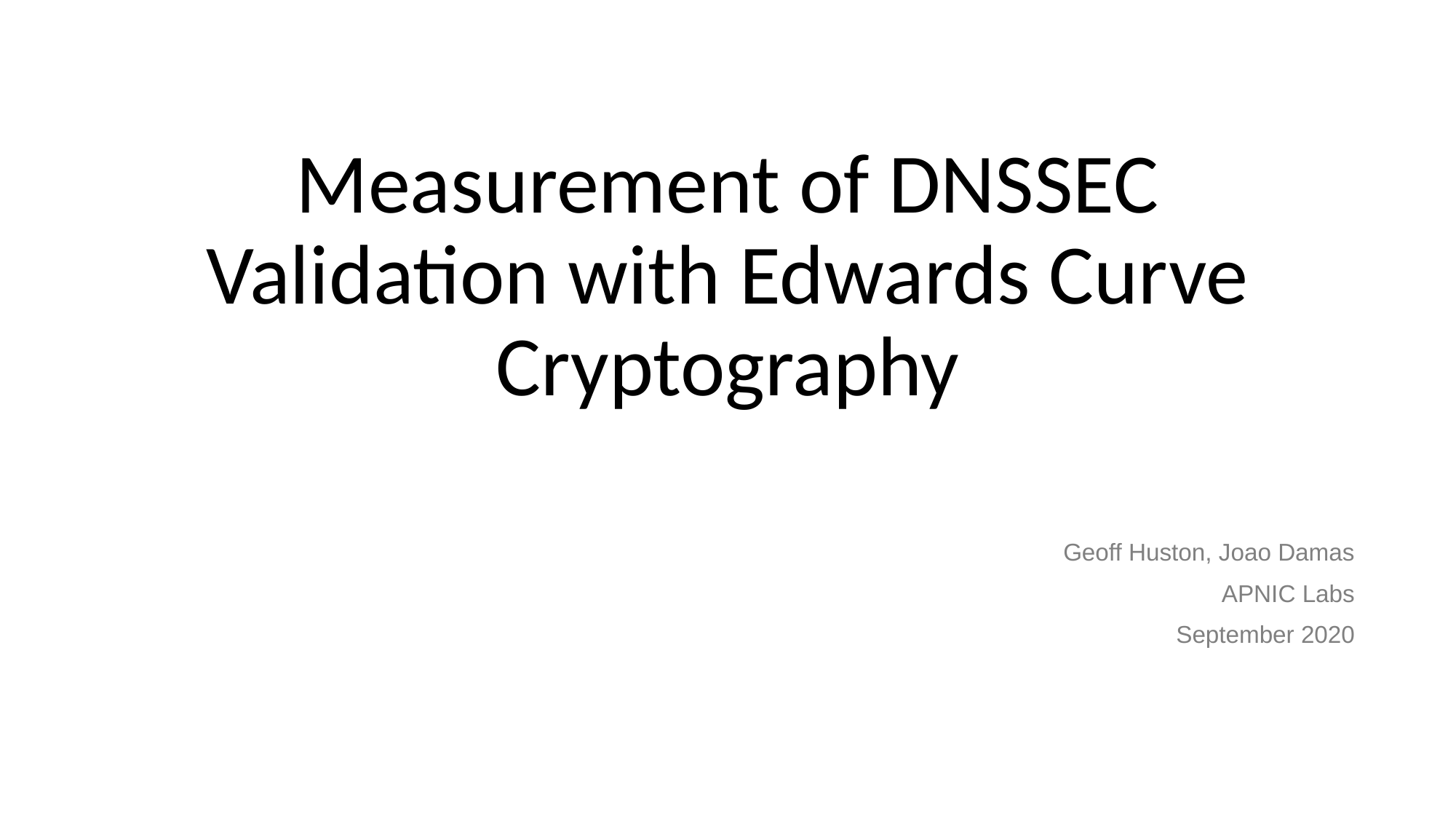

# Measurement of DNSSEC Validation with Edwards Curve Cryptography
Geoff Huston, Joao Damas
APNIC Labs
September 2020